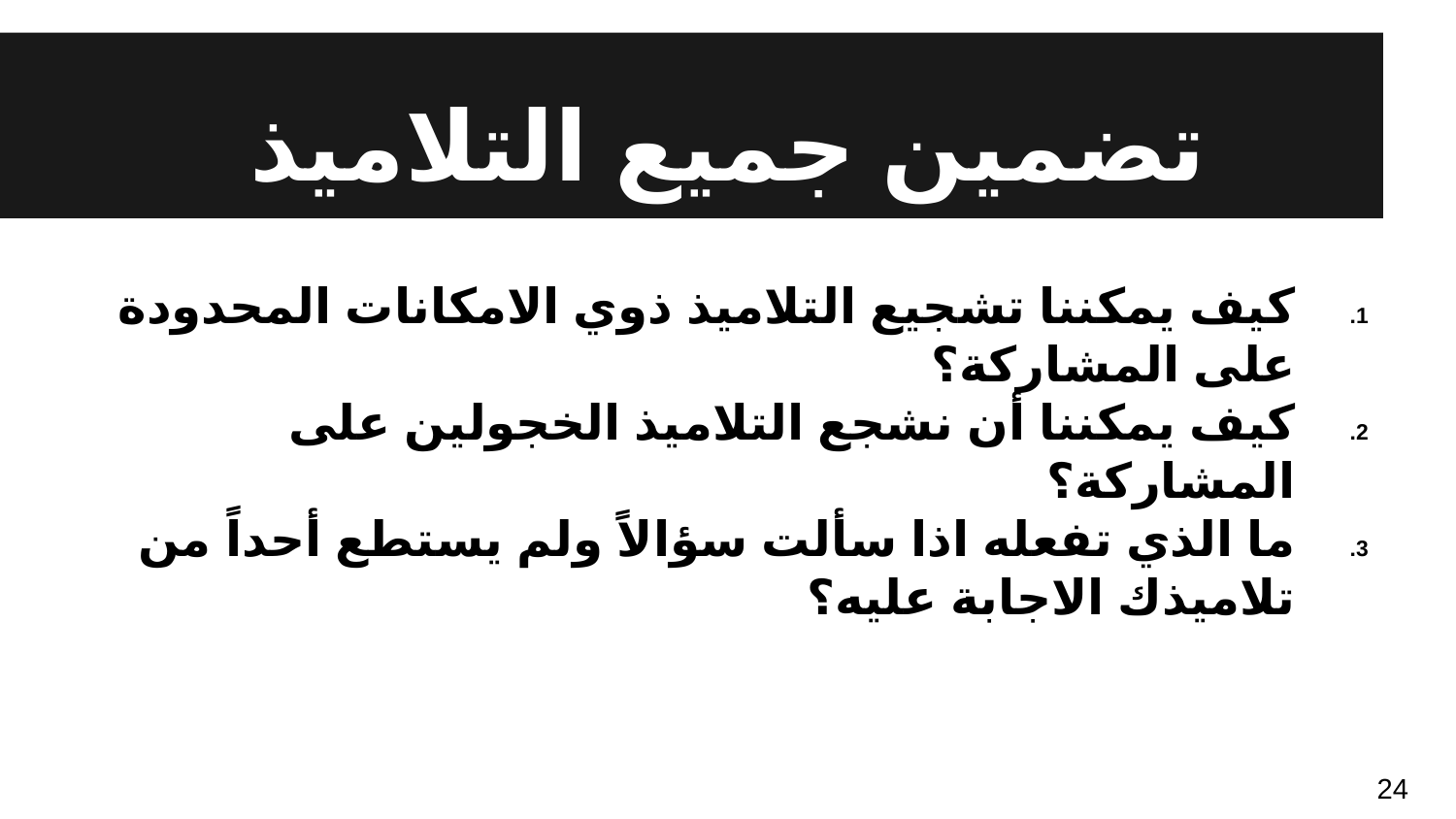

# تضمين جميع التلاميذ
كيف يمكننا تشجيع التلاميذ ذوي الامكانات المحدودة على المشاركة؟
كيف يمكننا أن نشجع التلاميذ الخجولين على المشاركة؟
ما الذي تفعله اذا سألت سؤالاً ولم يستطع أحداً من تلاميذك الاجابة عليه؟

24